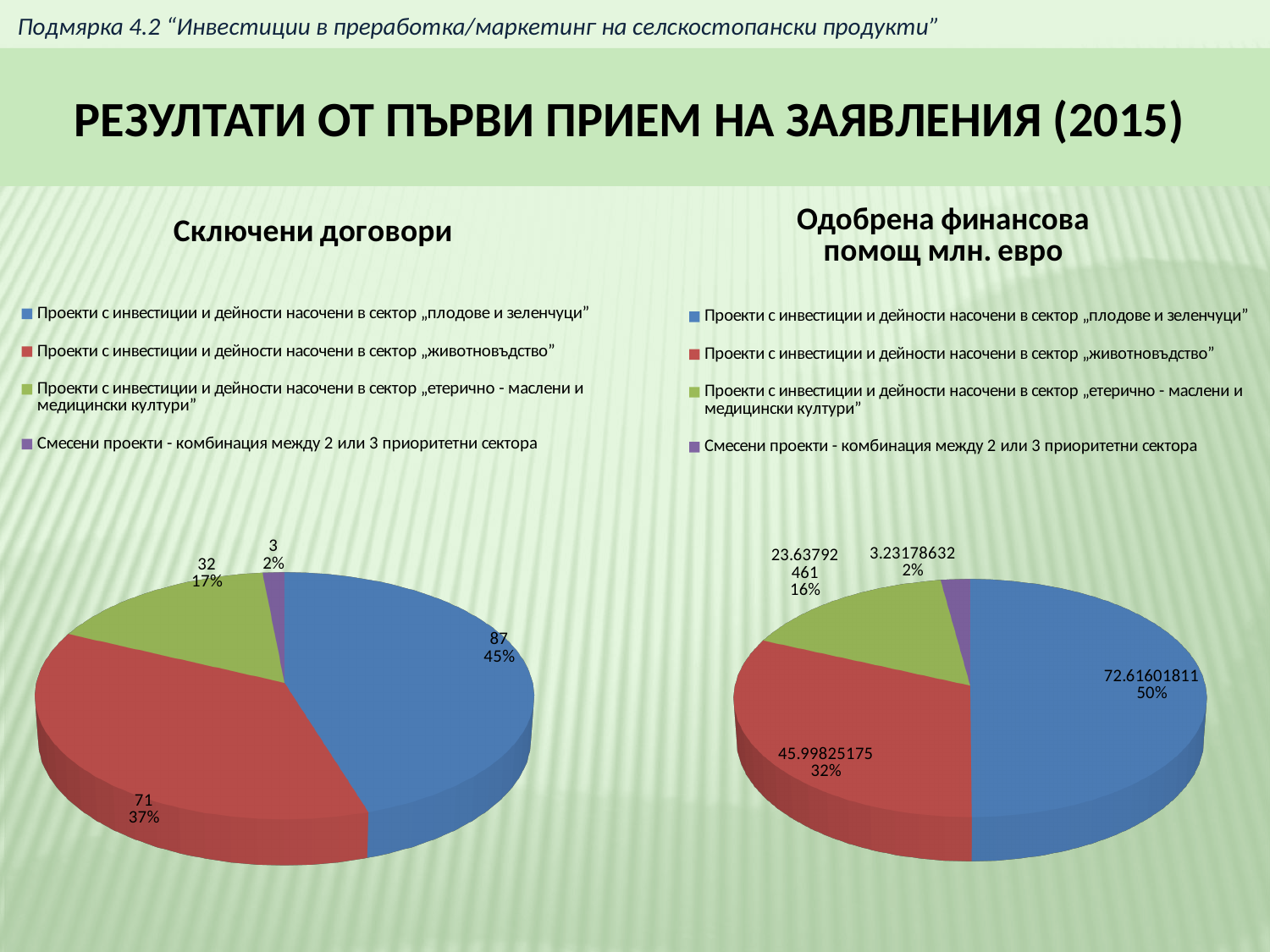

Подмярка 4.2 “Инвестиции в преработка/маркетинг на селскостопански продукти”
Резултати от първи прием на заявления (2015)

[unsupported chart]

[unsupported chart]